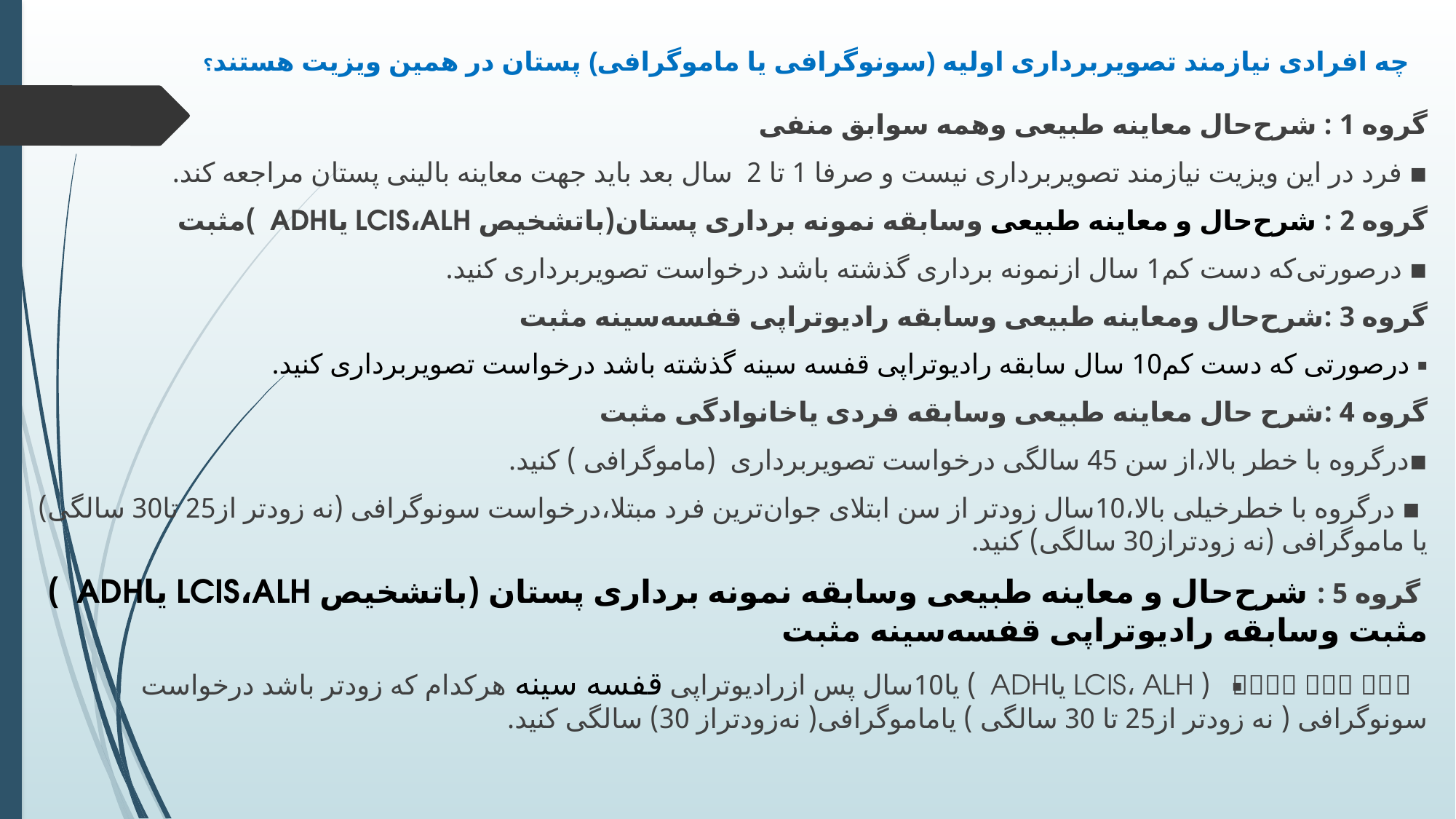

# چه افرادی نیازمند تصویربرداری اولیه (سونوگرافی یا ماموگرافی) پستان در همین ویزیت هستند؟
گروه 1 : شرح‌حال ‌‌معاینه ‌طبیعی و‌همه ‌سوابق ‌منفی
▪ فرد‌ در ‌این ‌ویزیت ‌نیازمند ‌تصویربرداری ‌نیست ‌و ‌صرفا ‌1 تا ‌2  سال‌ بعد باید ‌جهت ‌معاینه ‌بالینی ‌پستان ‌مراجعه ‌کند.
گروه 2 : شرح‌حال و ‌‌معاینه ‌طبیعی و‌سابقه ‌نمونه ‌برداری‌ پستان‌(با‌تشخیص ‌LCIS‌،ALH یا‌ADH‌  )مثبت
▪ در‌صورتی‌که ‌دست‌ کم‌1 سال ‌از‌نمونه ‌برداری ‌گذشته ‌باشد ‌درخواست‌ تصویربرداری ‌کنید.‌
گروه 3 :شرح‌حال‌ ومعاینه ‌طبیعی و‌سابقه ‌رادیوتراپی ‌قفسه‌سینه ‌مثبت
▪ در‌صورتی ‌که ‌دست‌ کم‌10 سال سابقه ‌رادیوتراپی ‌قفسه‌ سینه ‌گذشته ‌باشد ‌درخواست‌ تصویربرداری ‌کنید.‌
گروه 4 :شرح ‌حال‌ ‌معاینه‌ طبیعی و‌سابقه‌ فردی ‌یا‌خانوادگی‌ مثبت
▪در‌گروه ‌با‌ خطر‌ بالا،‌از ‌سن ‌45 سالگی ‌درخواست ‌تصویربرداری‌  (ماموگرافی )‌ کنید.‌
 ▪ در‌گروه ‌با‌ خطر‌خیلی ‌بالا،‌10‌سال ‌زودتر ‌از‌ سن‌ ابتلای ‌جوان‌ترین ‌فرد ‌مبتلا،‌درخواست ‌سونوگرافی ‌(نه ‌زودتر‌ از‌25 تا‌30 سالگی)  ‌یا‌ ماموگرافی ‌(نه‌ زودتر‌از‌30 سالگی)‌ کنید.‌
 گروه 5 : شرح‌حال و ‌‌معاینه ‌طبیعی و‌سابقه ‌نمونه ‌برداری‌ پستان‌ (با‌تشخیص ‌LCIS‌،ALH یا‌ADH‌  ) مثبت و‌سابقه ‌رادیوتراپی ‌قفسه‌سینه ‌مثبت
▪ یک‌ سال ‌پس‌از‌نمونه ‌برداری ‌پستان ‌(با‌تشخیص ‌LCIS‌، ALH‌ یا‌ADH‌  ) یا‌10‌سال ‌پس ‌از‌رادیوتراپی ‌قفسه‌ سینه هر‌کدام‌ که ‌زودتر ‌باشد ‌درخواست‌ سونوگرافی ‌( نه‌ زودتر ‌از‌25 ‌تا‌ 30‌ سالگی )‌ یا‌ماموگرافی‌( نه‌زودتر‌از‌ 30) سالگی ‌کنید.‌